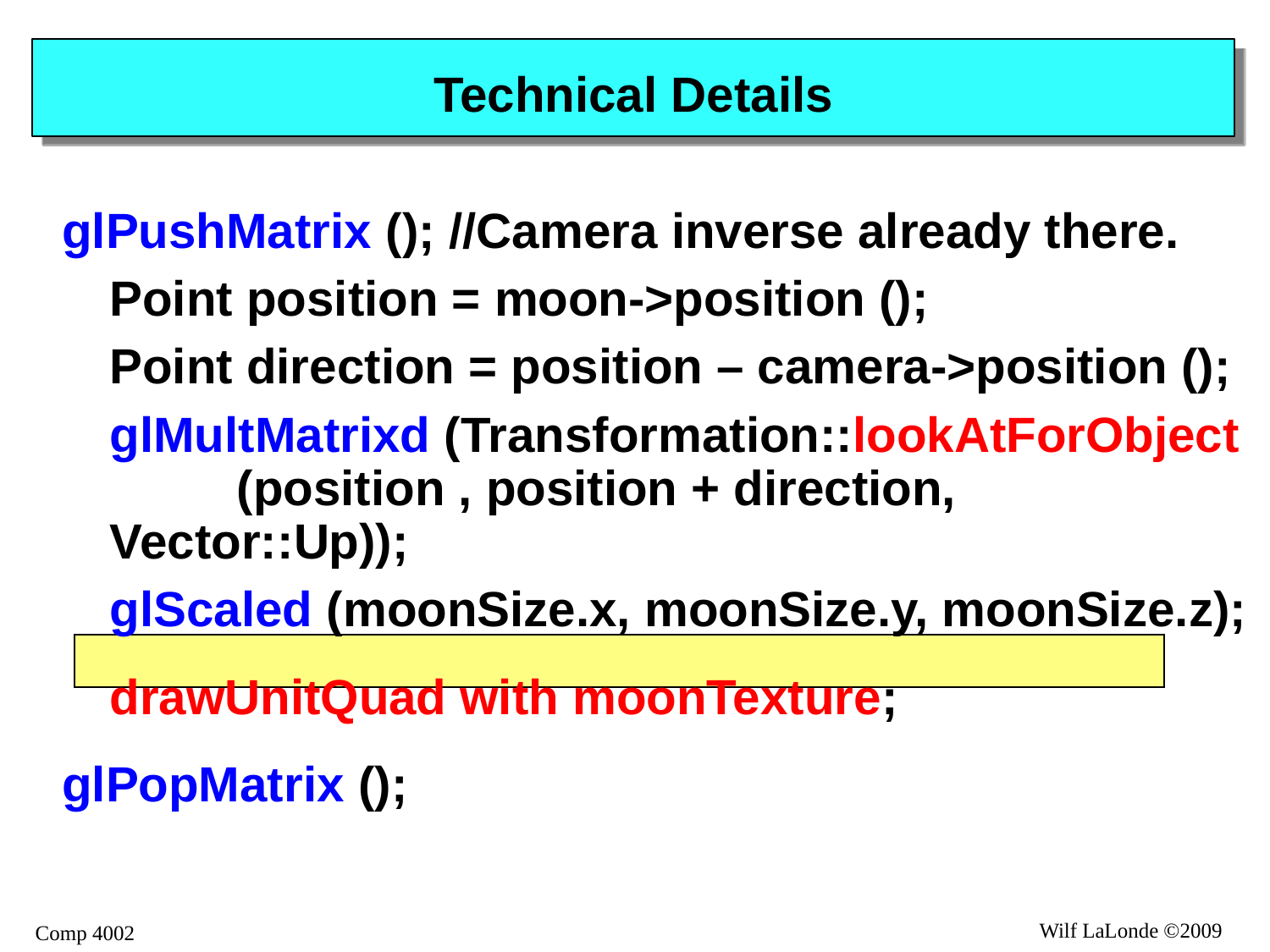

# Technical Details
glPushMatrix (); //Camera inverse already there.
	Point position = moon->position ();
	Point direction = position – camera->position ();
	glMultMatrixd (Transformation::lookAtForObject 	(position , position + direction, Vector::Up));
	glScaled (moonSize.x, moonSize.y, moonSize.z);

	drawUnitQuad with moonTexture;

glPopMatrix ();